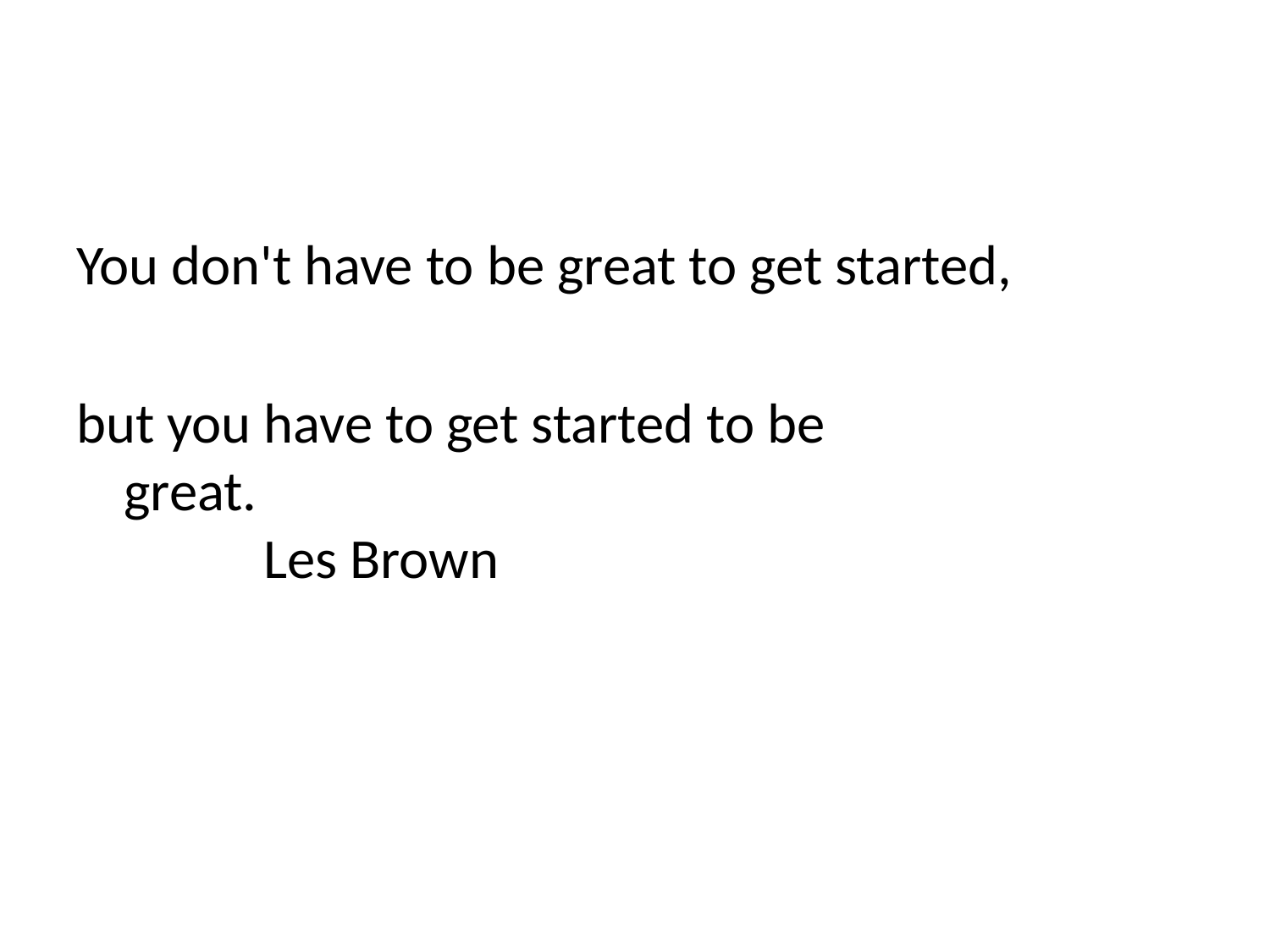

#
You don't have to be great to get started,

but you have to get started to be great.                                                    			 Les Brown